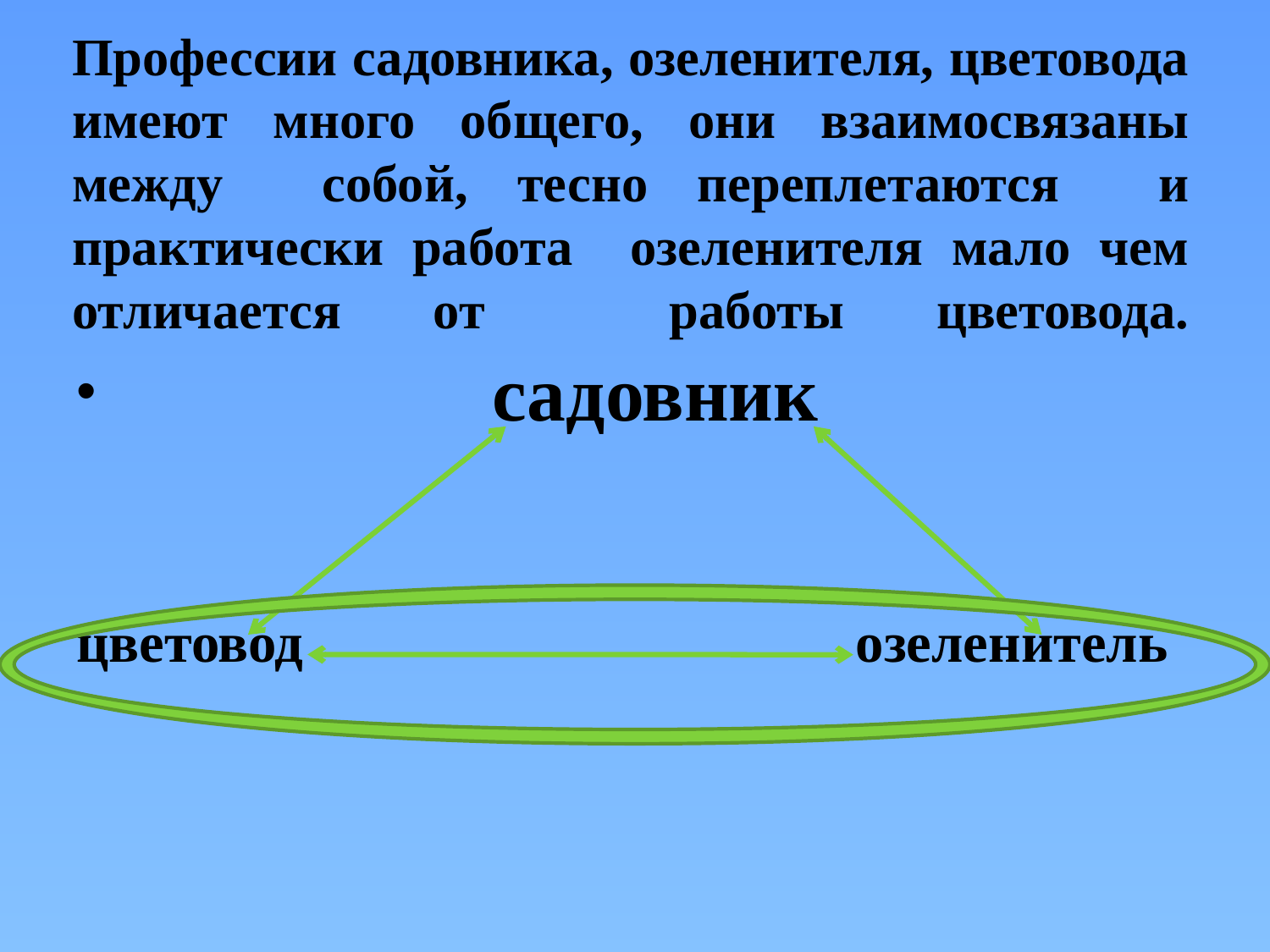

# Профессии садовника, озеленителя, цветовода имеют много общего, они взаимосвязаны между  собой, тесно переплетаются  и практически работа  озеленителя мало чем отличается от  работы цветовода.
                             садовник

цветовод                                       озеленитель